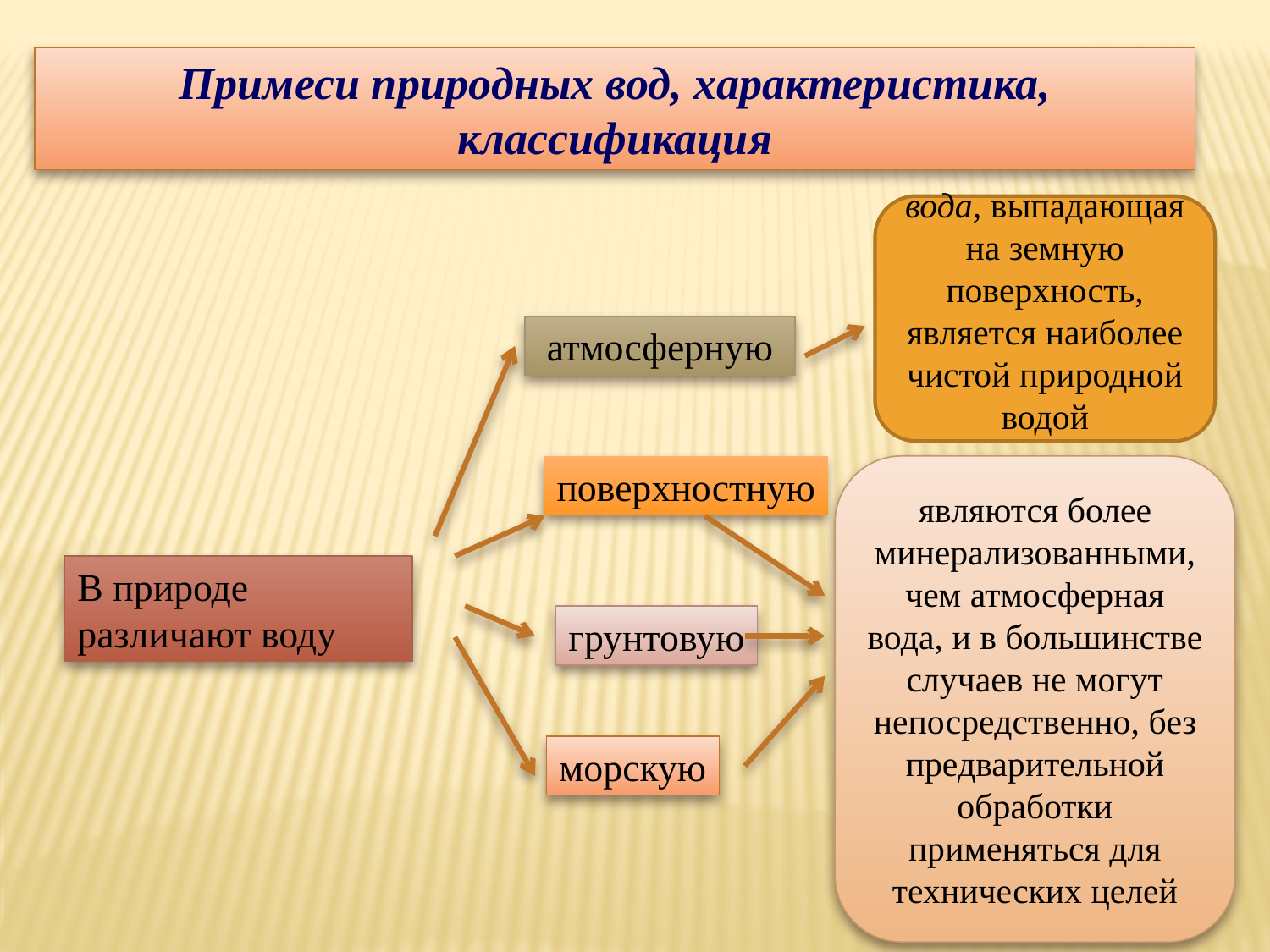

Примеси природных вод, характеристика, классификация
вода, выпадающая на земную поверхность, является наиболее чистой природной водой

атмосферную
являются более минерализованными, чем атмосферная вода, и в большинстве случаев не могут непосредственно, без предварительной обработки применяться для технических целей
поверхностную
В природе различают воду
грунтовую
морскую